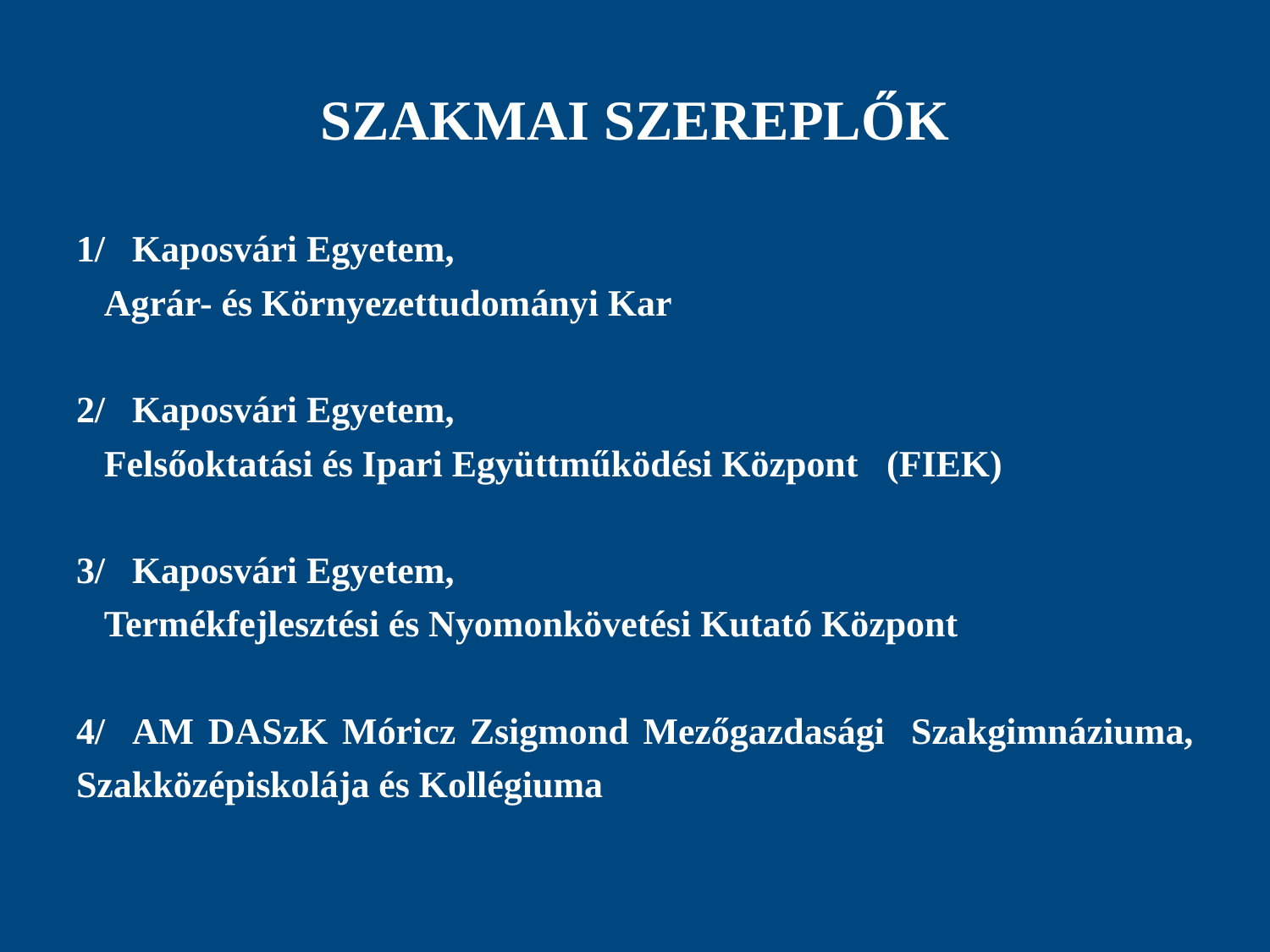

# SZAKMAI SZEREPLŐK

1/	Kaposvári Egyetem,
	Agrár- és Környezettudományi Kar

2/	Kaposvári Egyetem,
	Felsőoktatási és Ipari Együttműködési Központ 	(FIEK)

3/	Kaposvári Egyetem,
	Termékfejlesztési és Nyomonkövetési Kutató Központ

4/	AM DASzK Móricz Zsigmond Mezőgazdasági 	Szakgimnáziuma, Szakközépiskolája és Kollégiuma